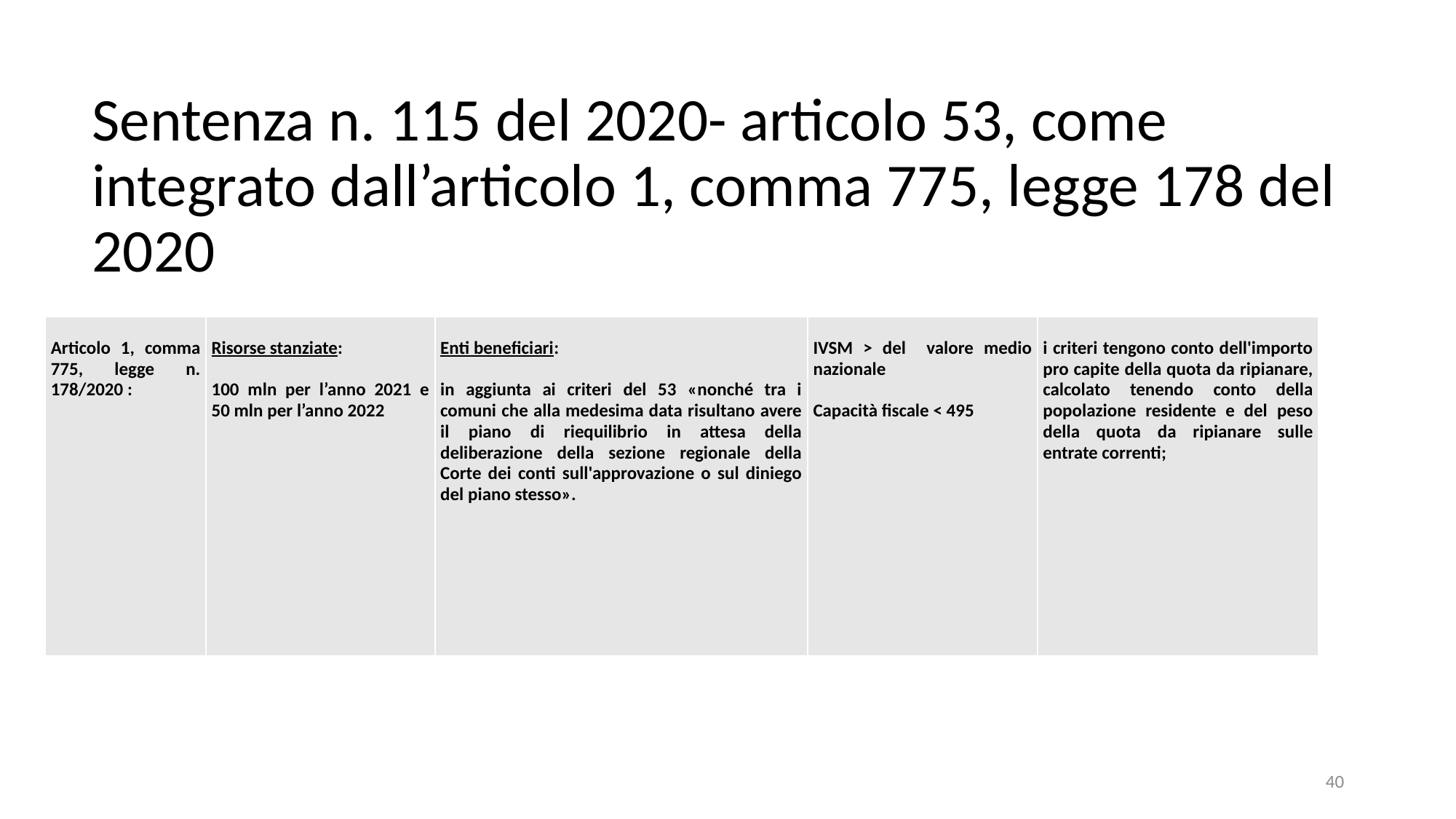

# Sentenza n. 115 del 2020- articolo 53, come integrato dall’articolo 1, comma 775, legge 178 del 2020
| Articolo 1, comma 775, legge n. 178/2020 : | Risorse stanziate:   100 mln per l’anno 2021 e 50 mln per l’anno 2022 | Enti beneficiari:   in aggiunta ai criteri del 53 «nonché tra i comuni che alla medesima data risultano avere il piano di riequilibrio in attesa della deliberazione della sezione regionale della Corte dei conti sull'approvazione o sul diniego del piano stesso». | IVSM > del valore medio nazionale   Capacità fiscale < 495 | i criteri tengono conto dell'importo pro capite della quota da ripianare, calcolato tenendo conto della popolazione residente e del peso della quota da ripianare sulle entrate correnti; |
| --- | --- | --- | --- | --- |
40